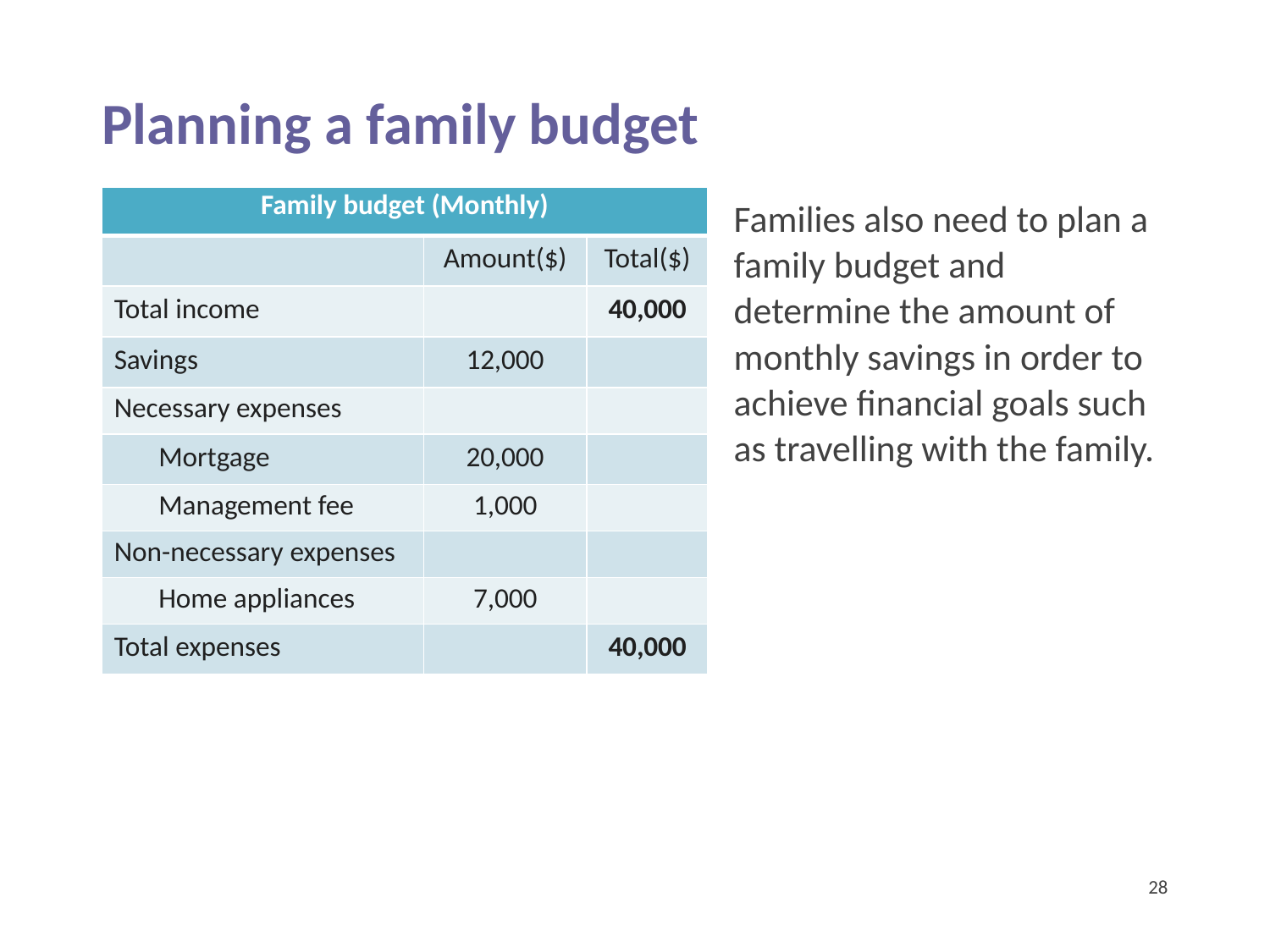

Planning a family budget
Families also need to plan a family budget and determine the amount of monthly savings in order to achieve financial goals such as travelling with the family.
| Family budget (Monthly) |  |  |
| --- | --- | --- |
|  | Amount($) | Total($) |
| Total income |  | 40,000 |
| Savings | 12,000 |  |
| Necessary expenses |  |  |
| Mortgage | 20,000 |  |
| Management fee | 1,000 |  |
| Non-necessary expenses |  |  |
| Home appliances | 7,000 |  |
| Total expenses |  | 40,000 |
28